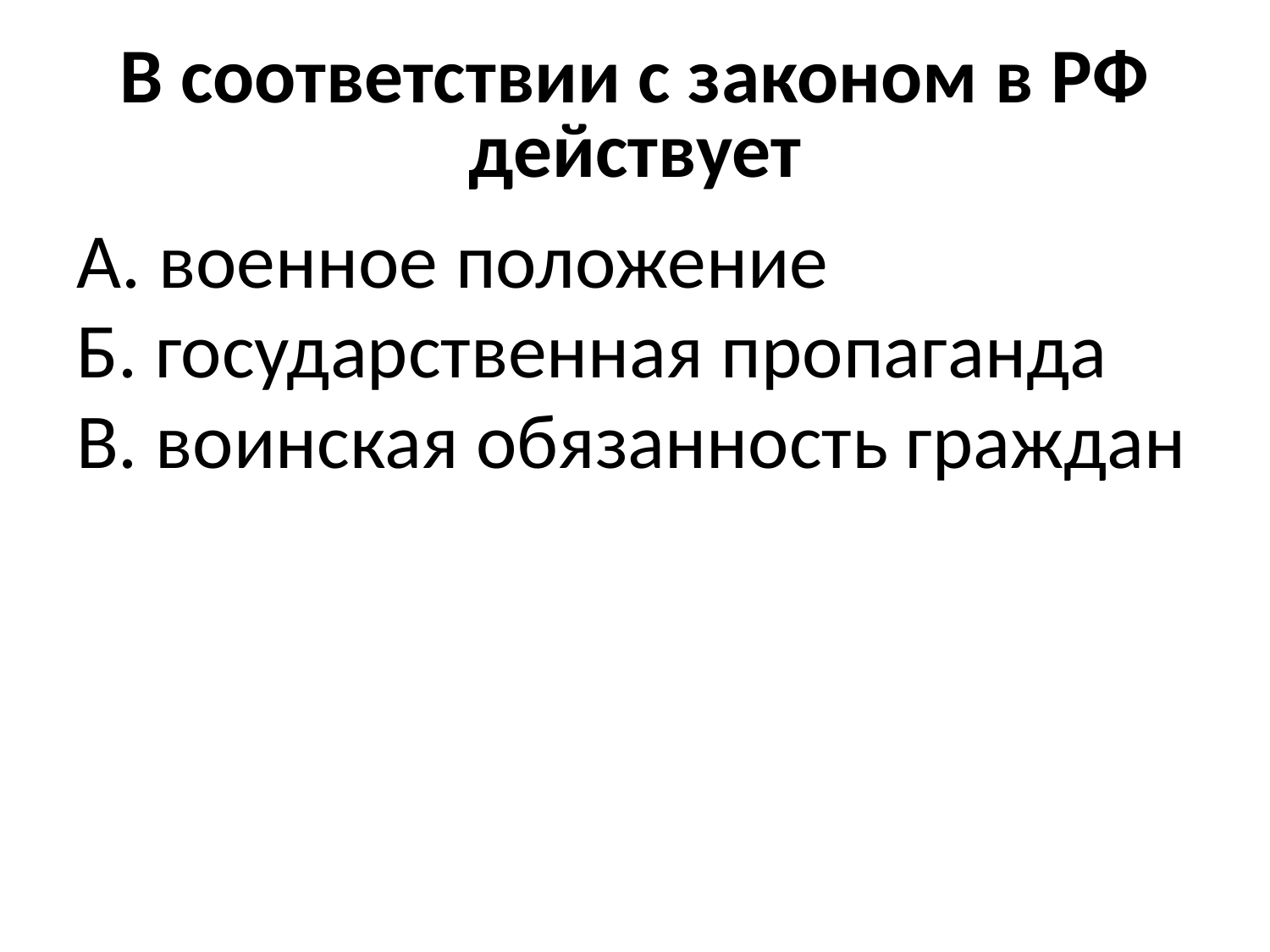

# В соответствии с законом в РФ действует
А. военное положение
Б. государственная пропаганда
В. воинская обязанность граждан